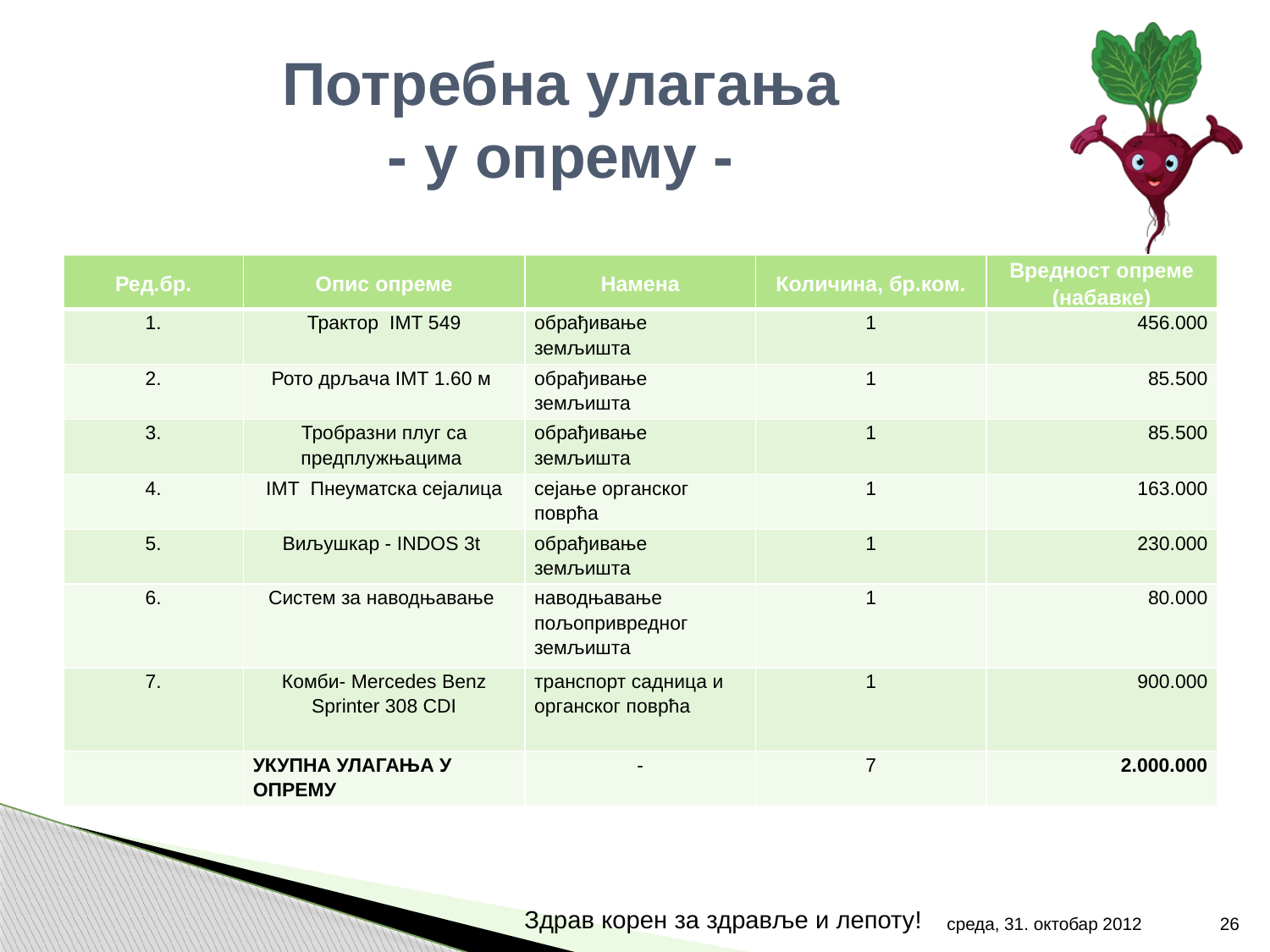

# Потребна улагања - у опрему -
| Ред.бр. | Опис опреме | Намена | Количина, бр.ком. | Вредност опреме (набавке) |
| --- | --- | --- | --- | --- |
| 1. | Трактор IMT 549 | обрађивање земљишта | 1 | 456.000 |
| 2. | Рото дрљача IMT 1.60 м | обрађивање земљишта | 1 | 85.500 |
| 3. | Тробразни плуг са предплужњацима | обрађивање земљишта | 1 | 85.500 |
| 4. | IMT Пнеуматска сејалица | сејање органског поврћа | 1 | 163.000 |
| 5. | Виљушкар - INDOS 3t | обрађивање земљишта | 1 | 230.000 |
| 6. | Систем за наводњавање | наводњавање пољопривредног земљишта | 1 | 80.000 |
| 7. | Комби- Mercedes Benz Sprinter 308 CDI | транспорт садница и органског поврћа | 1 | 900.000 |
|  | УКУПНА УЛАГАЊА У ОПРЕМУ | - | 7 | 2.000.000 |
Здрав корен за здравље и лепоту!
среда, 31. октобар 2012
26